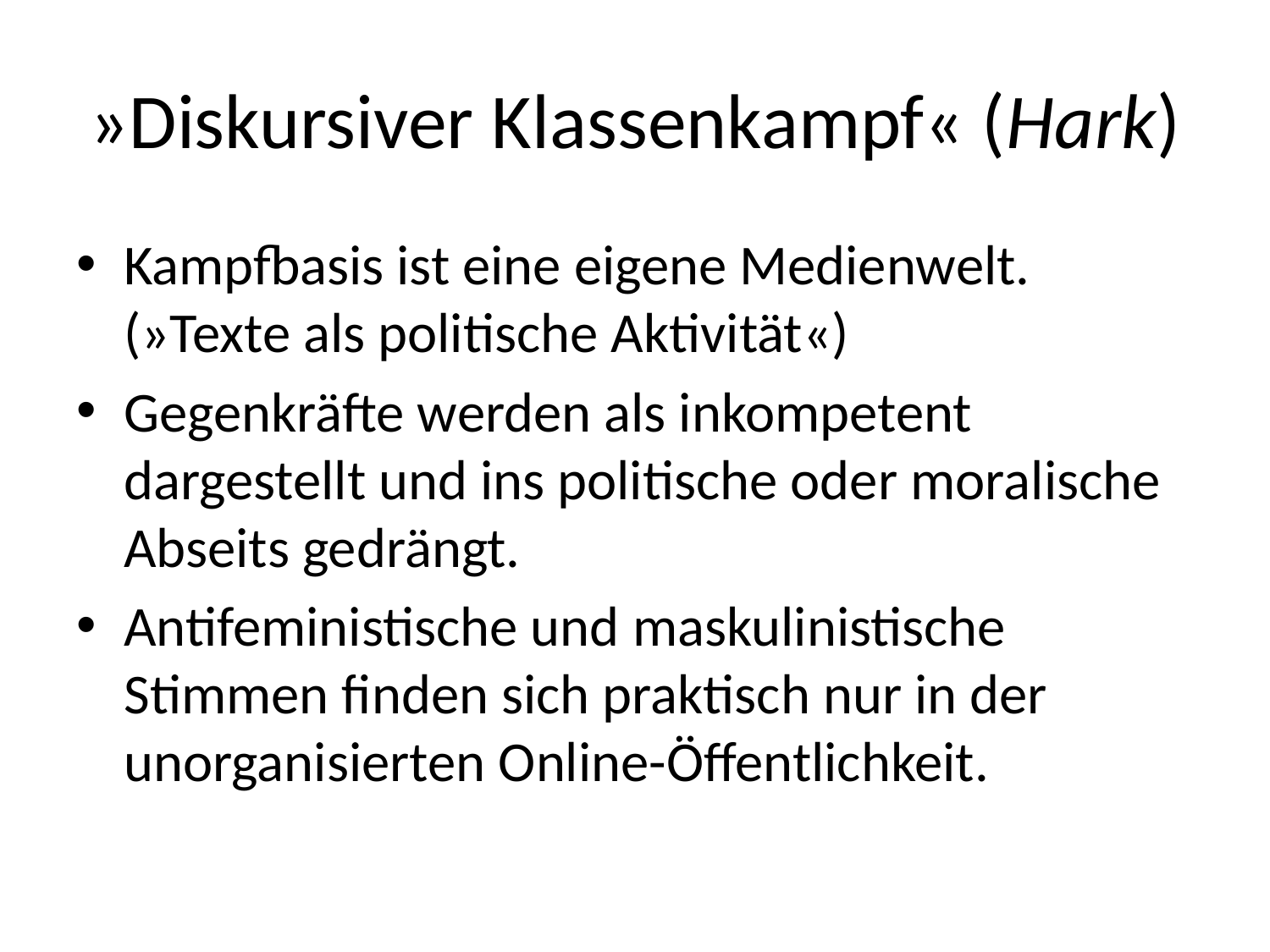

# »Diskursiver Klassenkampf« (Hark)
Kampfbasis ist eine eigene Medienwelt. (»Texte als politische Aktivität«)
Gegenkräfte werden als inkompetent dargestellt und ins politische oder moralische Abseits gedrängt.
Antifeministische und maskulinistische Stimmen finden sich praktisch nur in der unorganisierten Online-Öffentlichkeit.